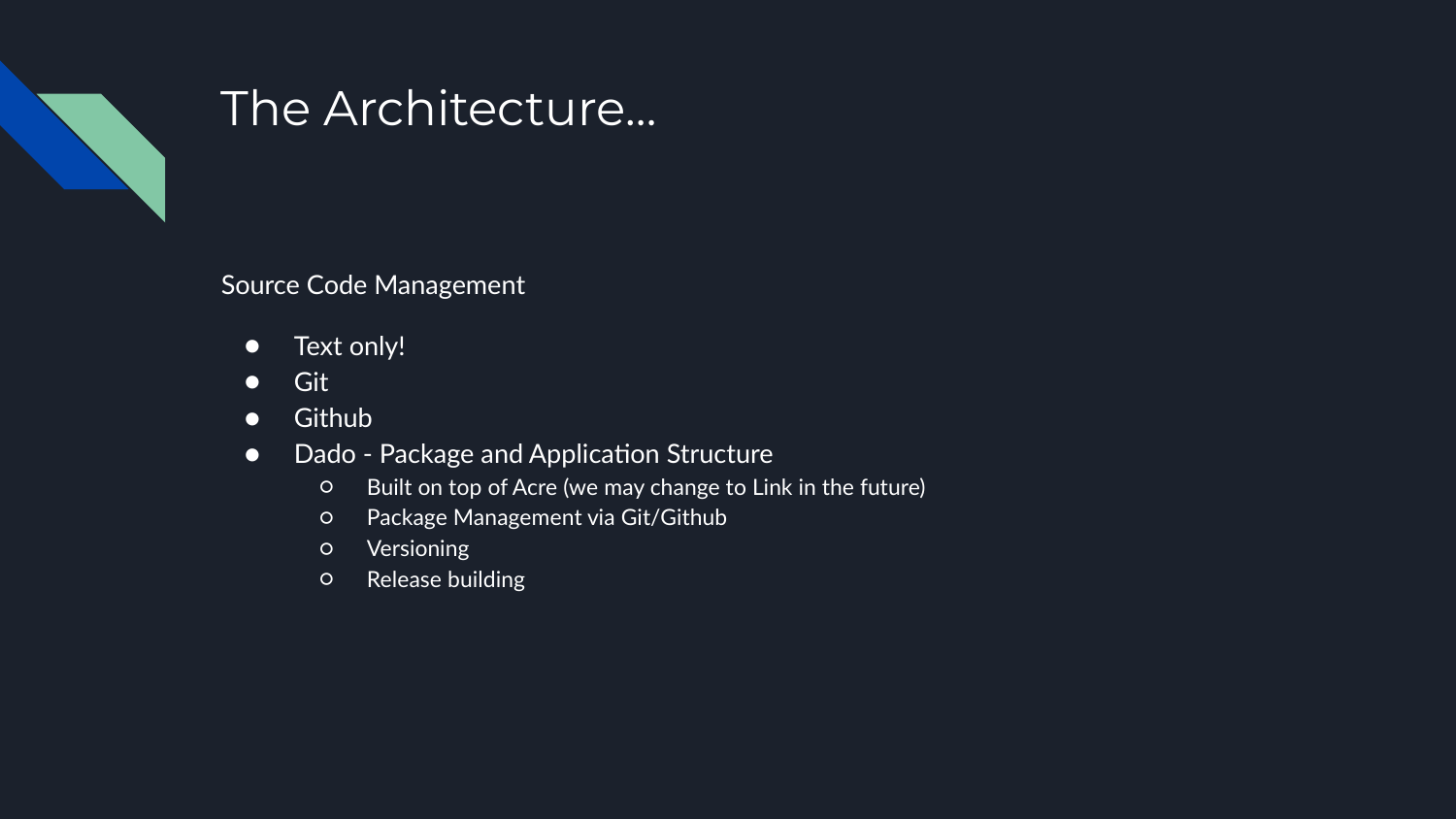

# The Architecture…

Source Code Management
Text only!
Git
Github
Dado - Package and Application Structure
Built on top of Acre (we may change to Link in the future)
Package Management via Git/Github
Versioning
Release building